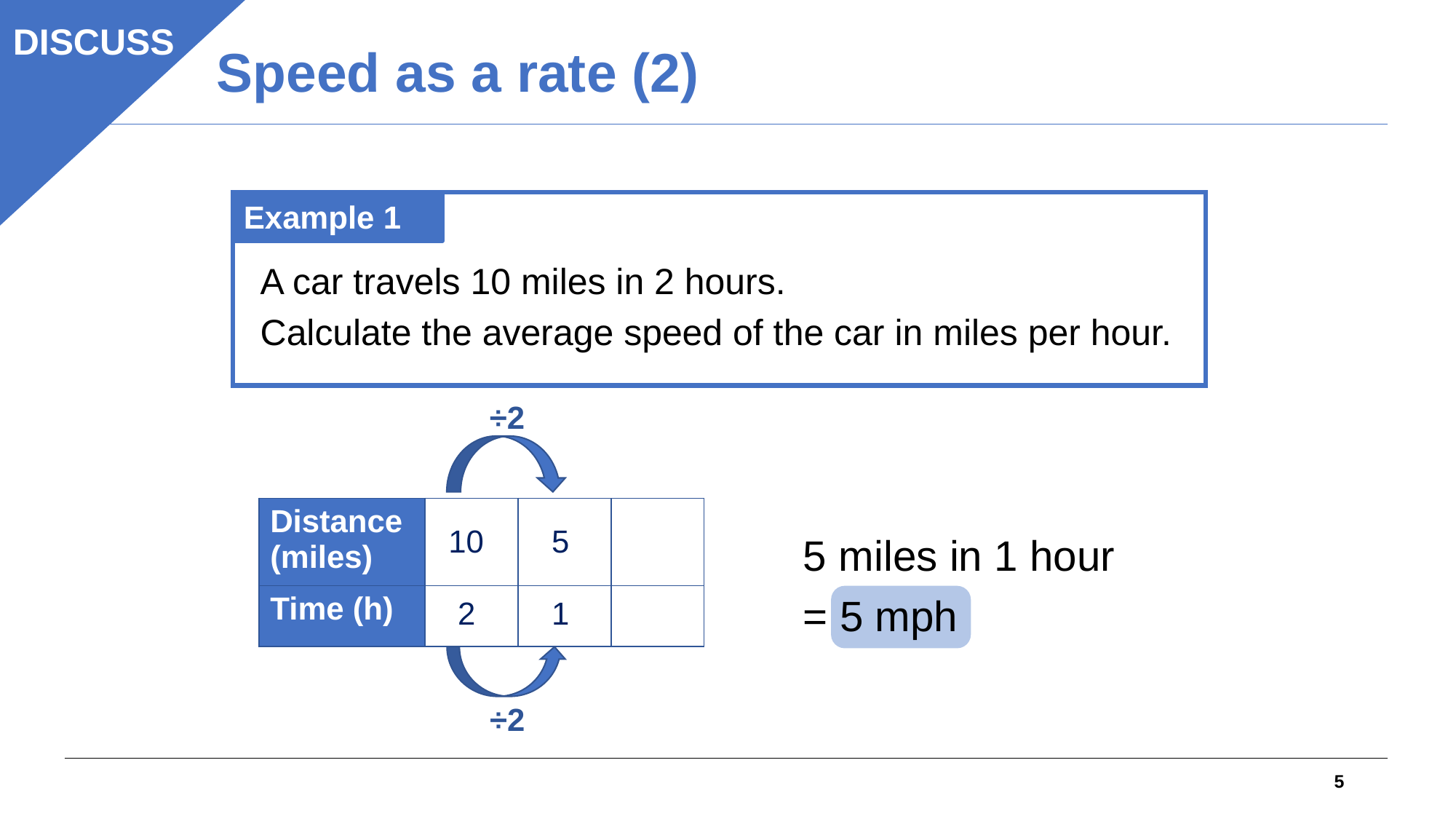

DISCUSS
Speed as a rate (2)

Example 1
A car travels 10 miles in 2 hours.
Calculate the average speed of the car in miles per hour.
÷2

| Distance (miles) |  |  |  |
| --- | --- | --- | --- |
| Time (h) |  |  |  |
5
10
5 miles in 1 hour
= 5 mph

2
1

÷2
5